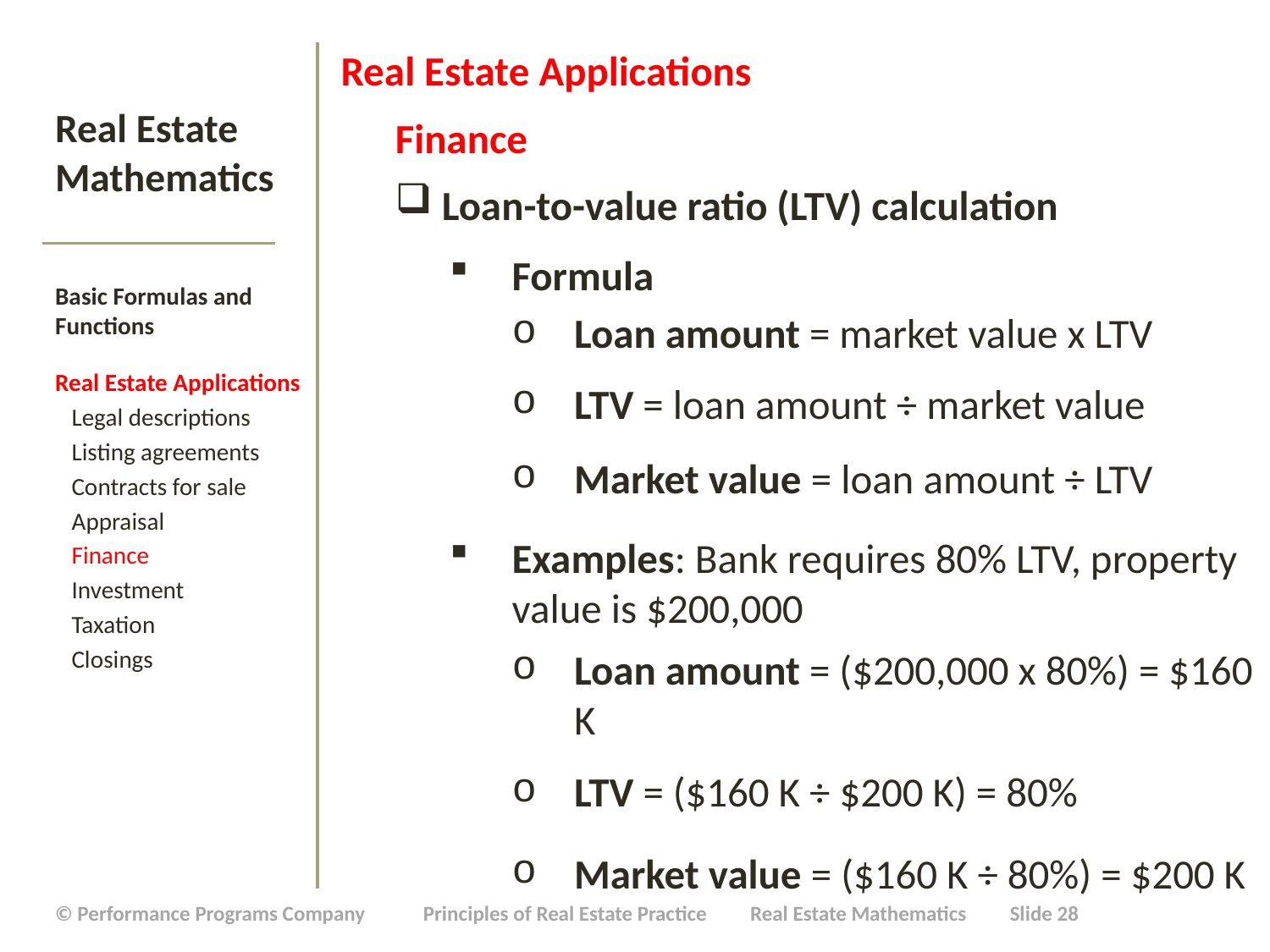

Real Estate Applications

Finance

Loan-to-value ratio (LTV) calculation
Formula
Loan amount = market value x LTV
LTV = loan amount ÷ market value
Market value = loan amount ÷ LTV
Examples: Bank requires 80% LTV, property value is $200,000
Loan amount = ($200,000 x 80%) = $160 K
LTV = ($160 K ÷ $200 K) = 80%

Market value = ($160 K ÷ 80%) = $200 K

# Real Estate Mathematics

Basic Formulas and Functions

Real Estate Applications
   Legal descriptions
   Listing agreements
   Contracts for sale
   Appraisal
   Finance
   Investment
   Taxation
   Closings

| © Performance Programs Company Principles of Real Estate Practice Real Estate Mathematics Slide 28 |
| --- |